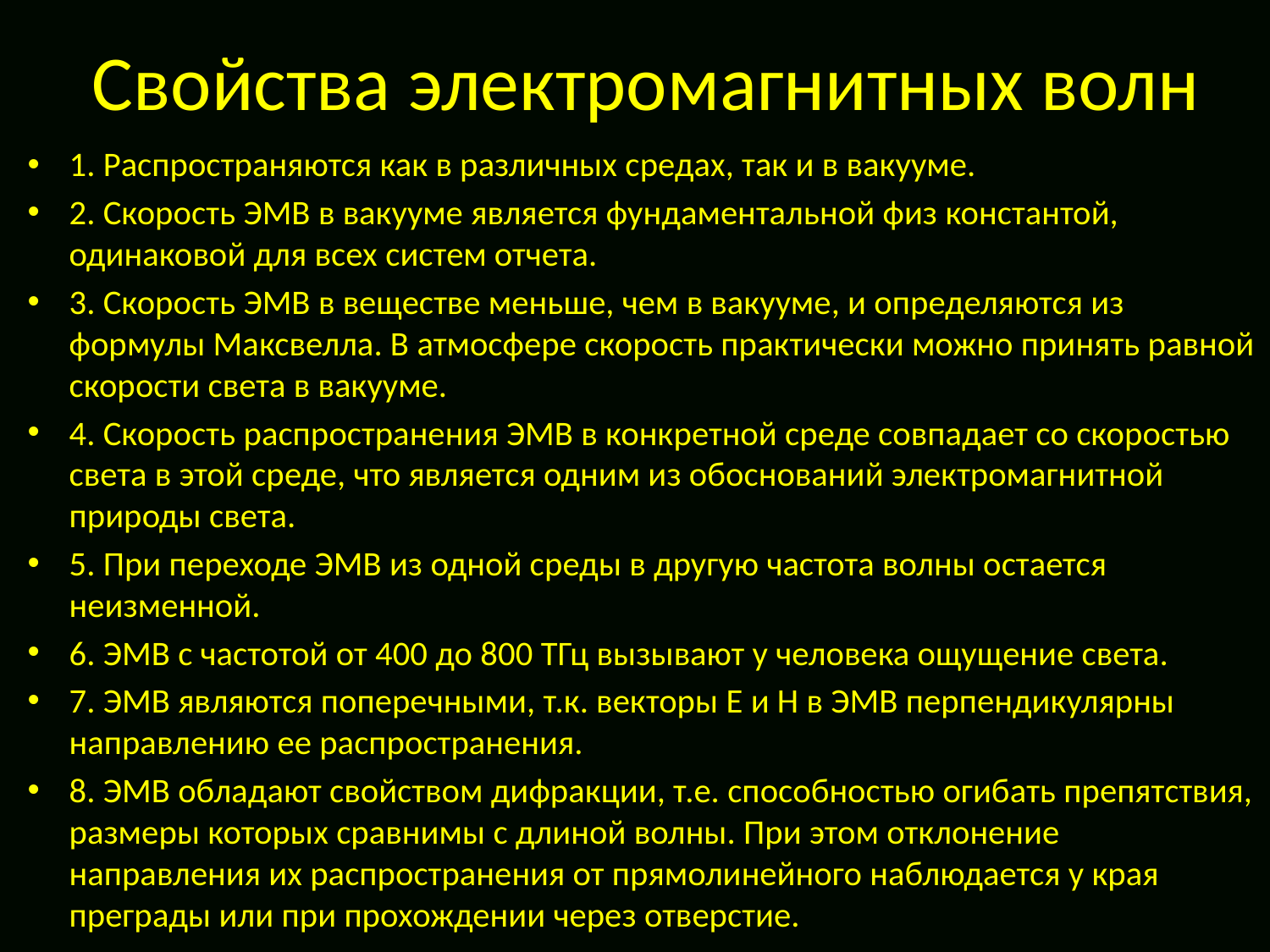

# Свойства электромагнитных волн
1. Распространяются как в различных средах, так и в вакууме.
2. Скорость ЭМВ в вакууме является фундаментальной физ константой, одинаковой для всех систем отчета.
3. Скорость ЭМВ в веществе меньше, чем в вакууме, и определяются из формулы Максвелла. В атмосфере скорость практически можно принять равной скорости света в вакууме.
4. Скорость распространения ЭМВ в конкретной среде совпадает со скоростью света в этой среде, что является одним из обоснований электромагнитной природы света.
5. При переходе ЭМВ из одной среды в другую частота волны остается неизменной.
6. ЭМВ с частотой от 400 до 800 ТГц вызывают у человека ощущение света.
7. ЭМВ являются поперечными, т.к. векторы Е и Н в ЭМВ перпендикулярны направлению ее распространения.
8. ЭМВ обладают свойством дифракции, т.е. способностью огибать препятствия, размеры которых сравнимы с длиной волны. При этом отклонение направления их распространения от прямолинейного наблюдается у края преграды или при прохождении через отверстие.